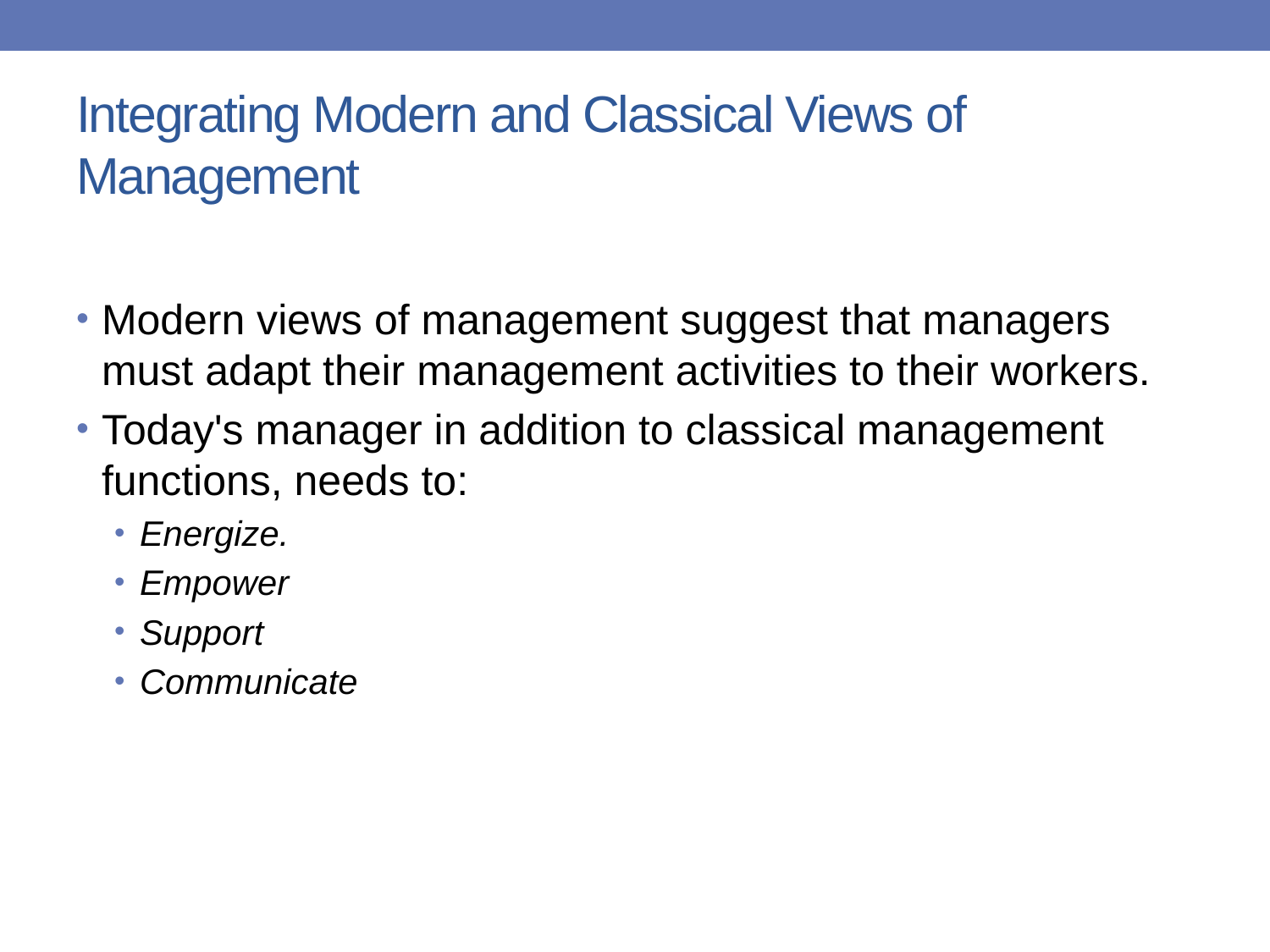

# Integrating Modern and Classical Views of Management
Modern views of management suggest that managers must adapt their management activities to their workers.
Today's manager in addition to classical management functions, needs to:
Energize.
Empower
Support
Communicate